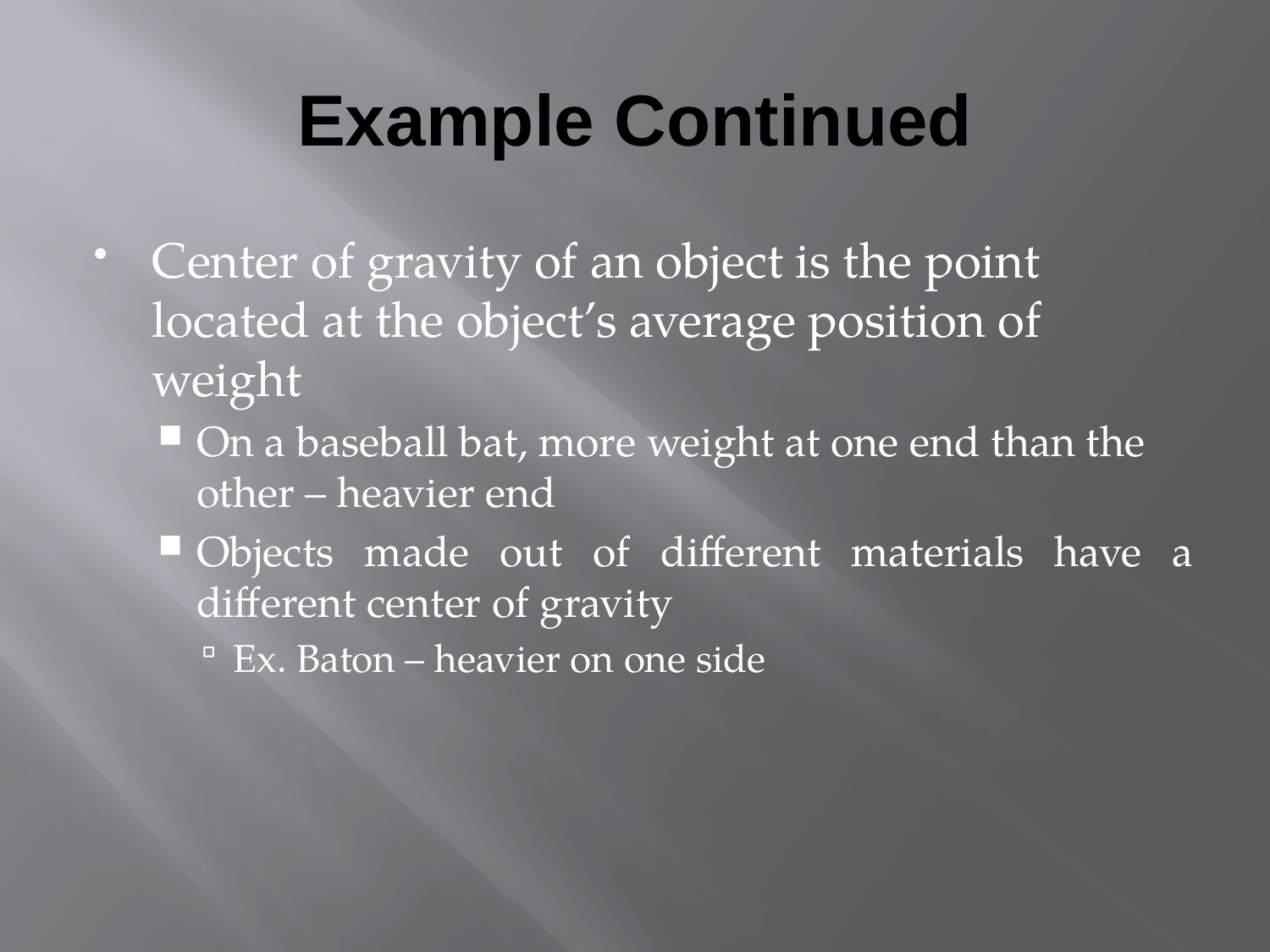

# Example Continued
Center of gravity of an object is the point located at the object’s average position of weight
On a baseball bat, more weight at one end than the other – heavier end
Objects made out of different materials have a different center of gravity
Ex. Baton – heavier on one side